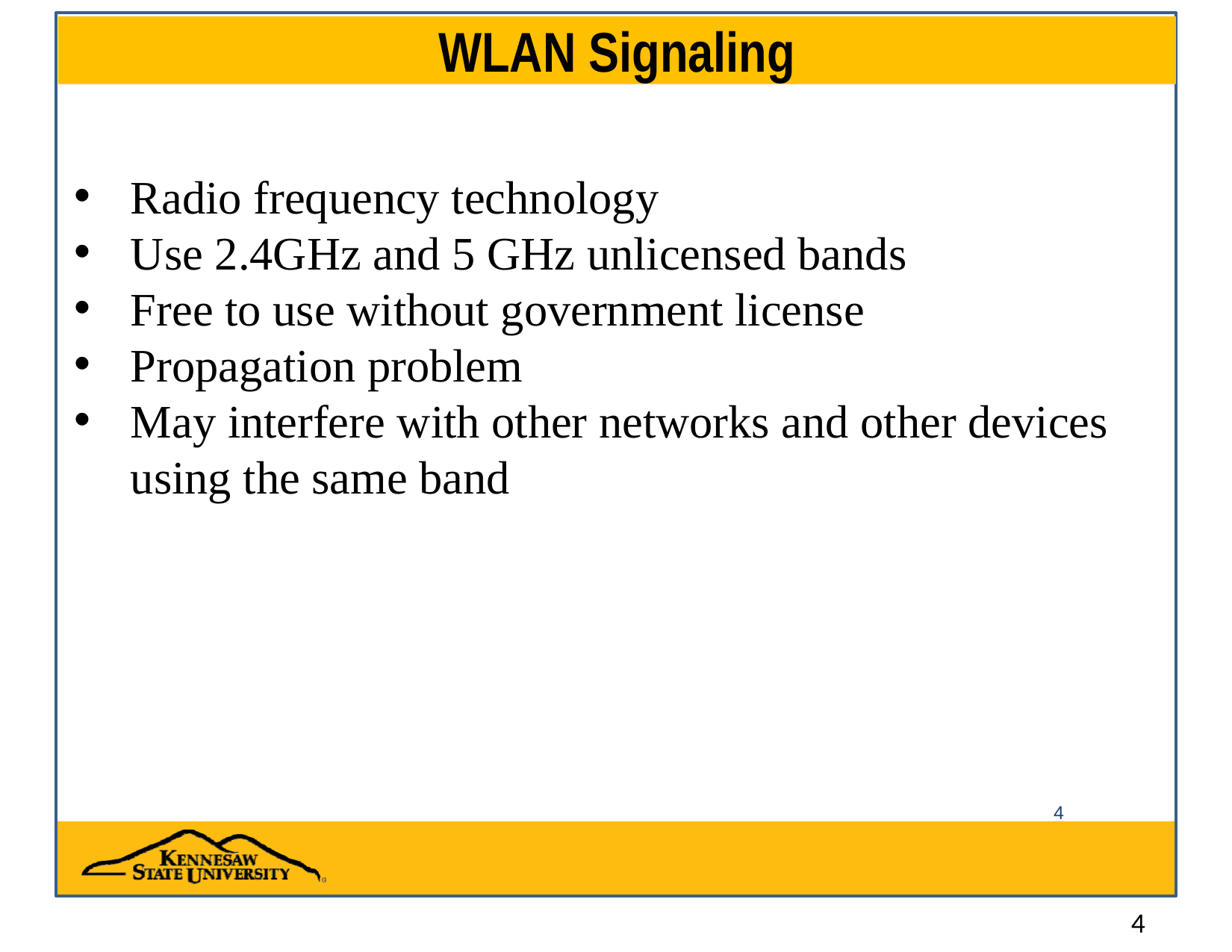

# WLAN Signaling
Radio frequency technology
Use 2.4GHz and 5 GHz unlicensed bands
Free to use without government license
Propagation problem
May interfere with other networks and other devices using the same band
4